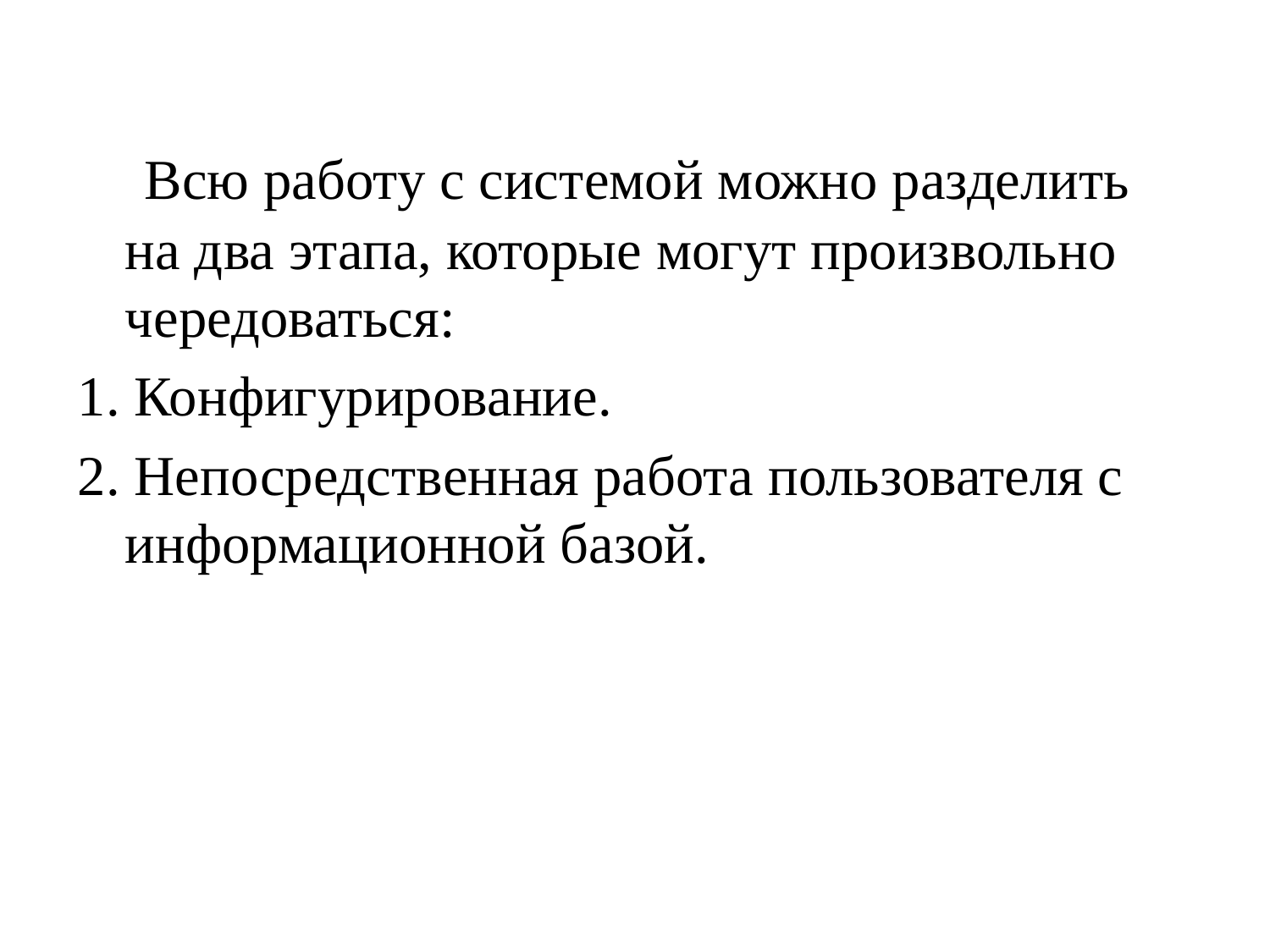

Всю работу с системой можно разделить на два этапа, которые могут произвольно чередоваться:
1. Конфигурирование.
2. Непосредственная работа пользователя с информационной базой.